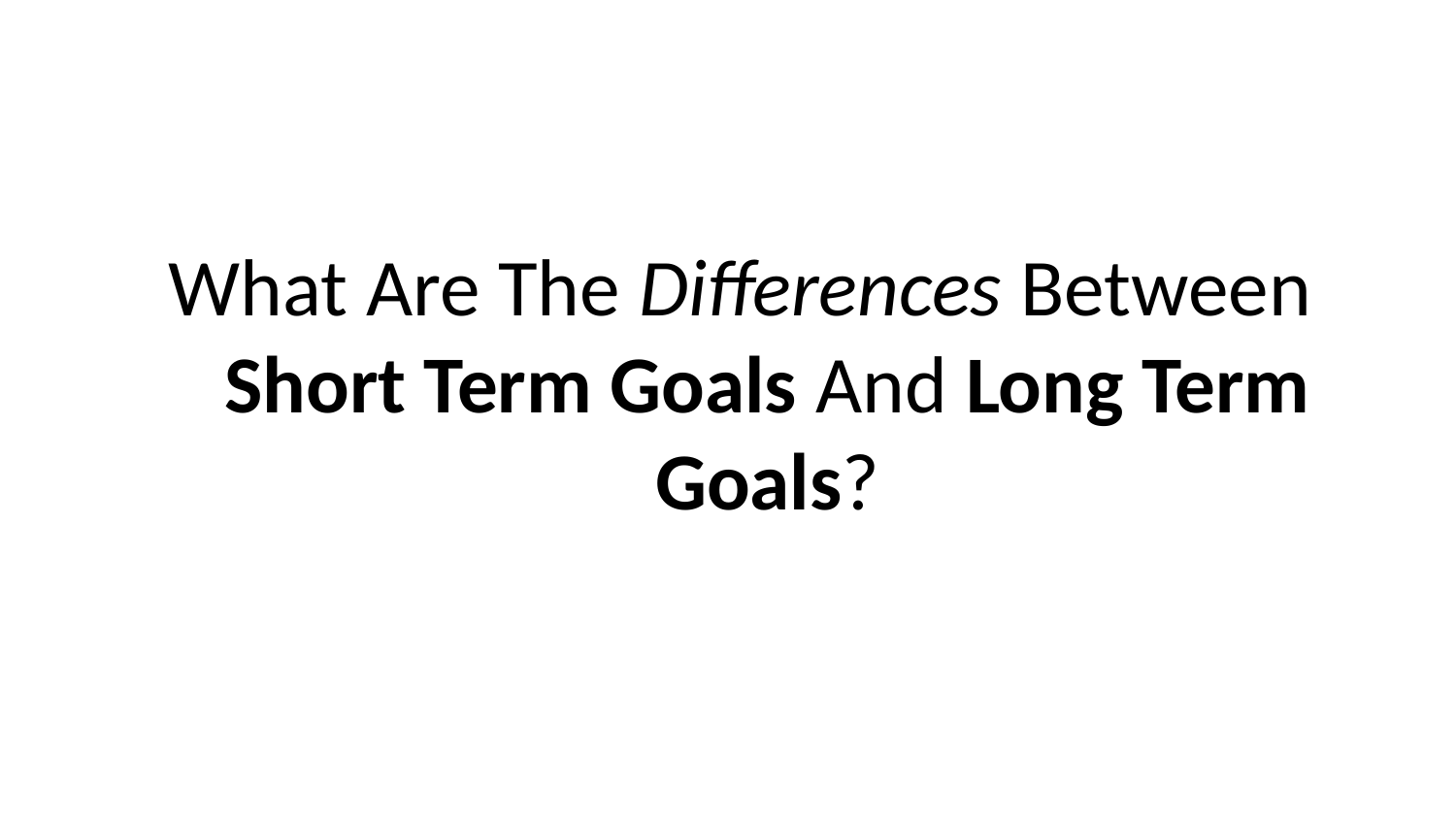

What Are The Differences Between Short Term Goals And Long Term Goals?